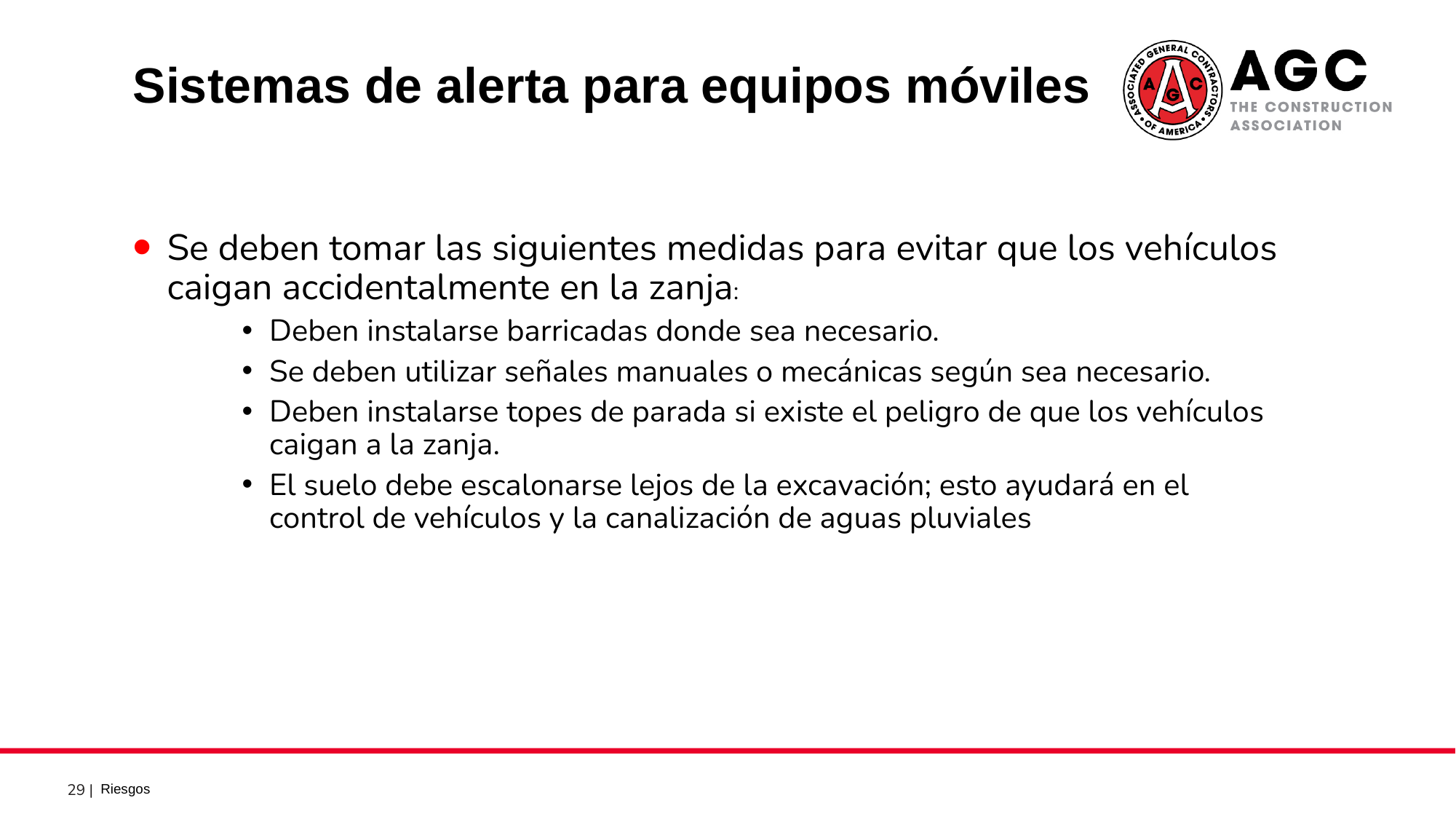

Sistemas de alerta para equipos móviles
Se deben tomar las siguientes medidas para evitar que los vehículos caigan accidentalmente en la zanja:
Deben instalarse barricadas donde sea necesario.
Se deben utilizar señales manuales o mecánicas según sea necesario.
Deben instalarse topes de parada si existe el peligro de que los vehículos caigan a la zanja.
El suelo debe escalonarse lejos de la excavación; esto ayudará en el control de vehículos y la canalización de aguas pluviales

Riesgos